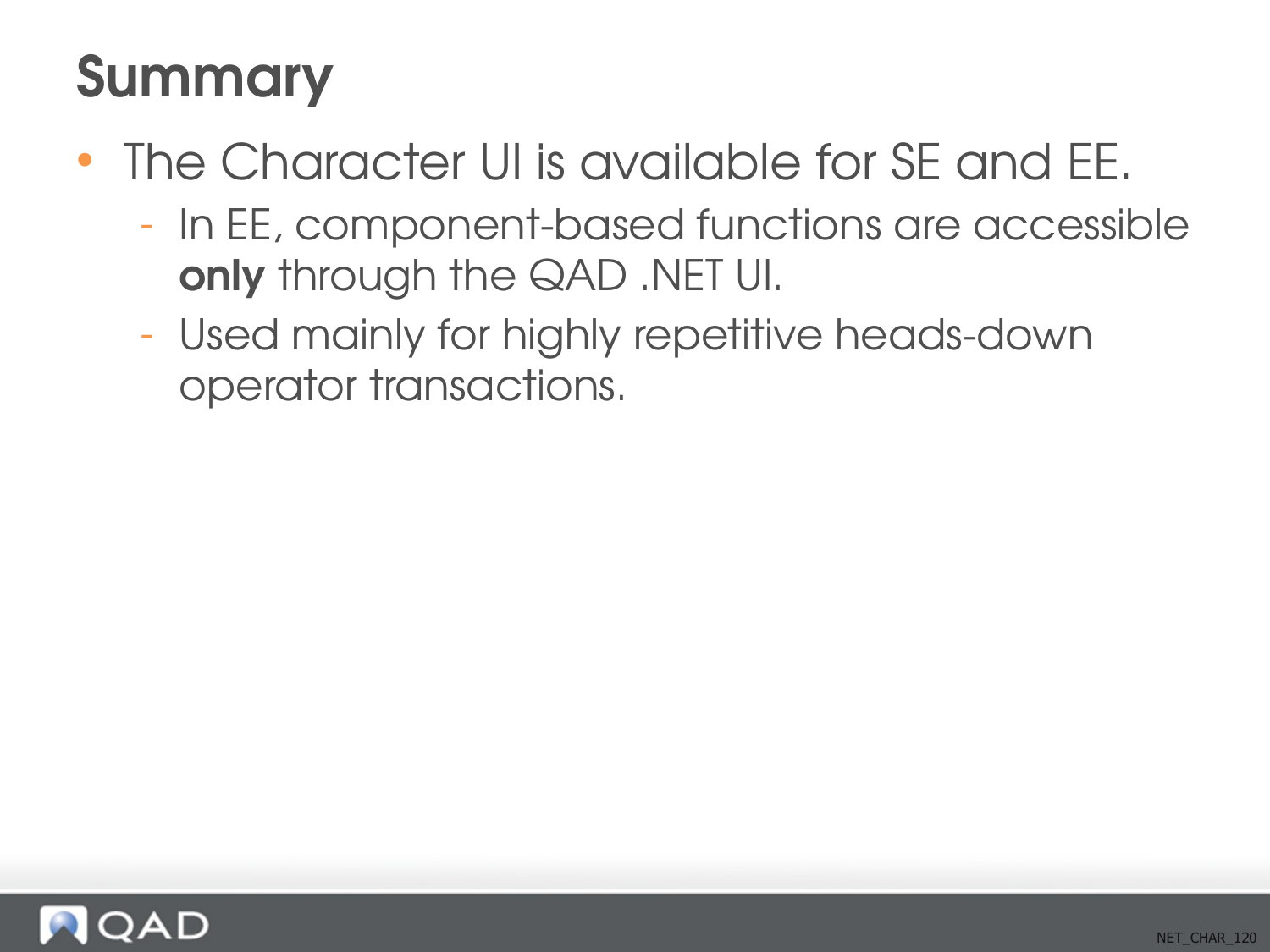

# Summary
The Character UI is available for SE and EE.
In EE, component-based functions are accessible only through the QAD .NET UI.
Used mainly for highly repetitive heads-down operator transactions.
NET_CHAR_120